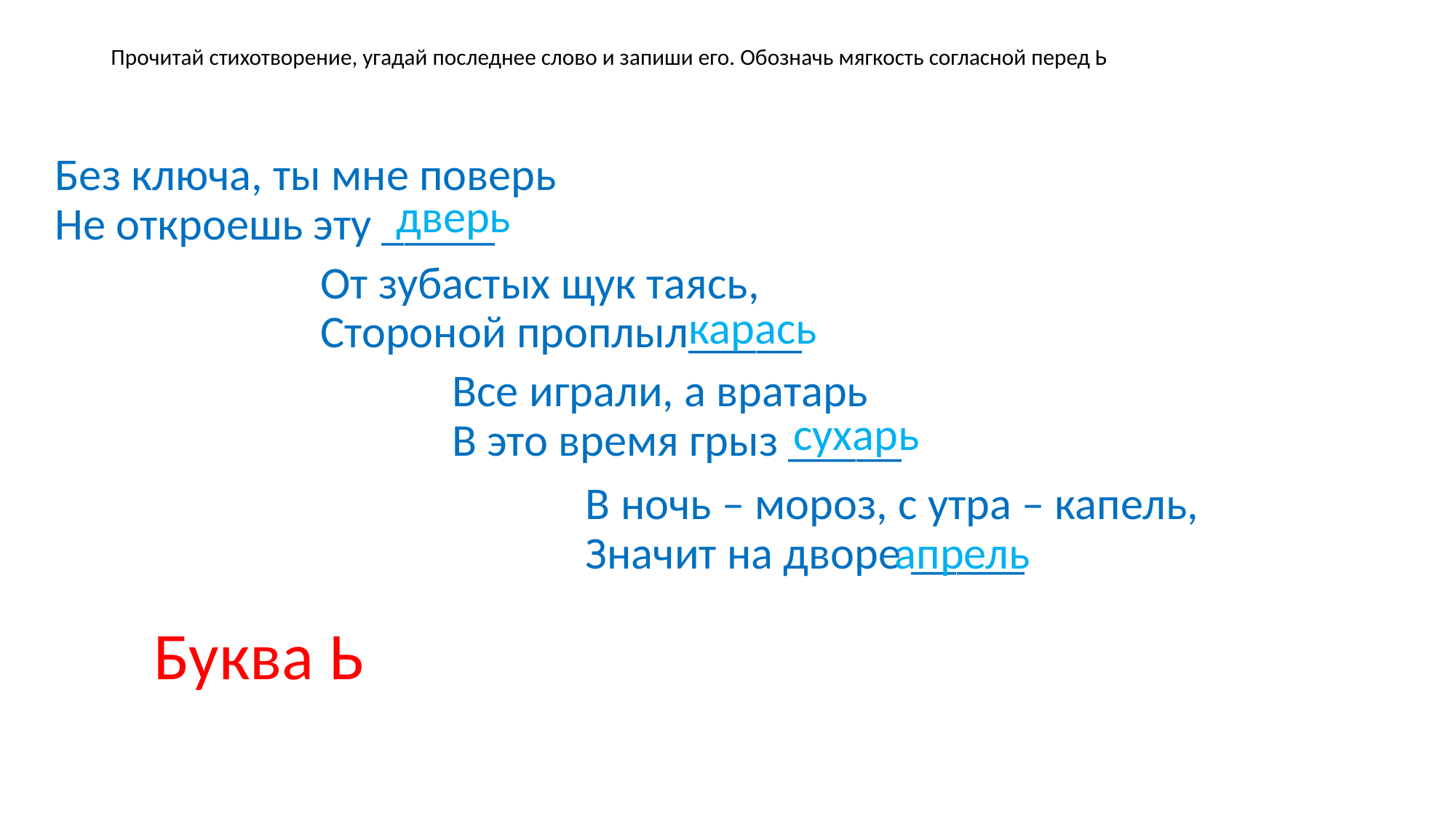

Прочитай стихотворение, угадай последнее слово и запиши его. Обозначь мягкость согласной перед Ь
Без ключа, ты мне поверь
Не откроешь эту _____
дверь

От зубастых щук таясь, 	 Стороной проплыл_____
карась
Все играли, а вратарь
В это время грыз _____
сухарь

В ночь – мороз, с утра – капель,
Значит на дворе _____
апрель
# Буква Ь